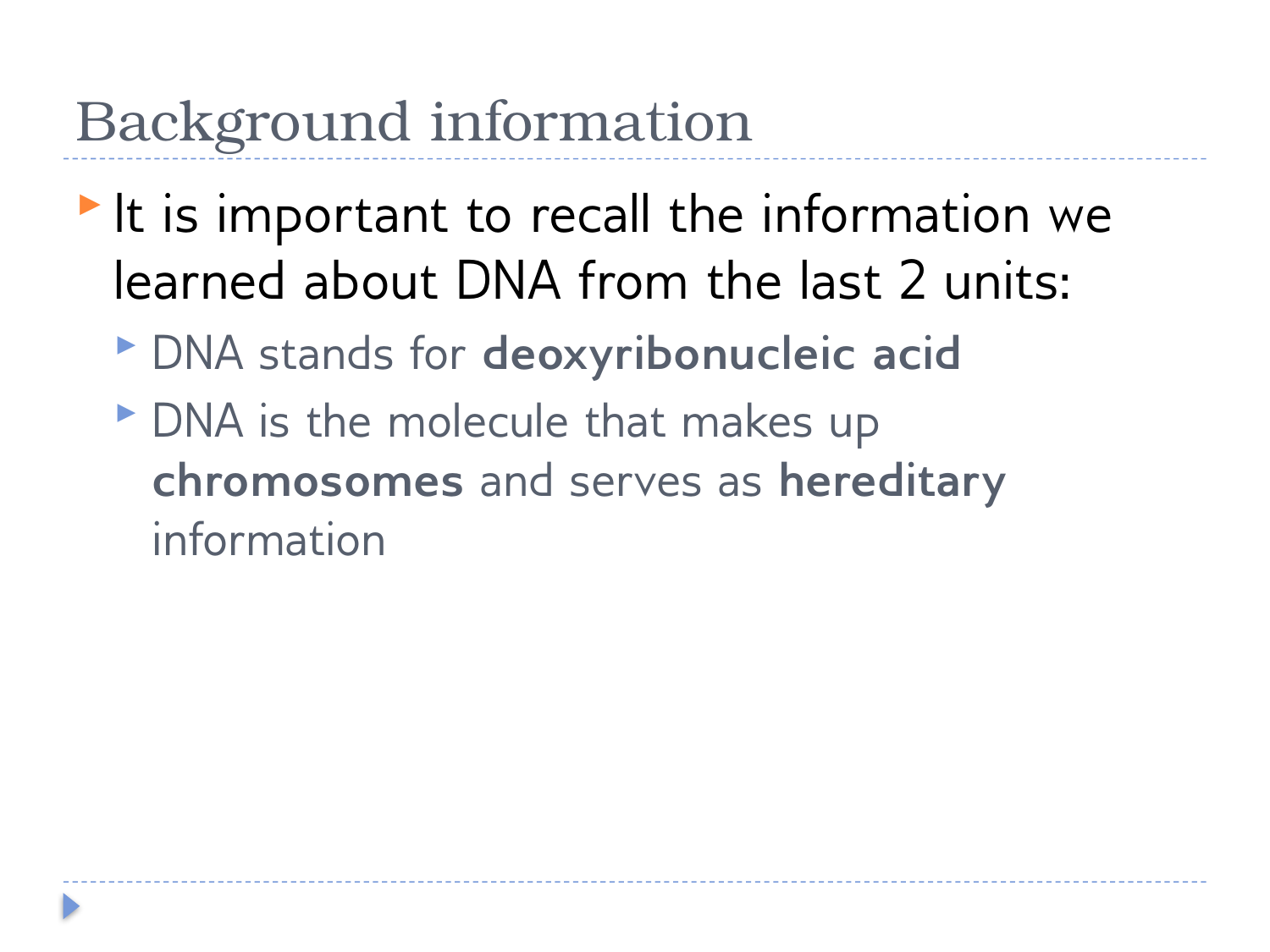

# Background information
It is important to recall the information we learned about DNA from the last 2 units:
DNA stands for deoxyribonucleic acid
DNA is the molecule that makes up chromosomes and serves as hereditary information